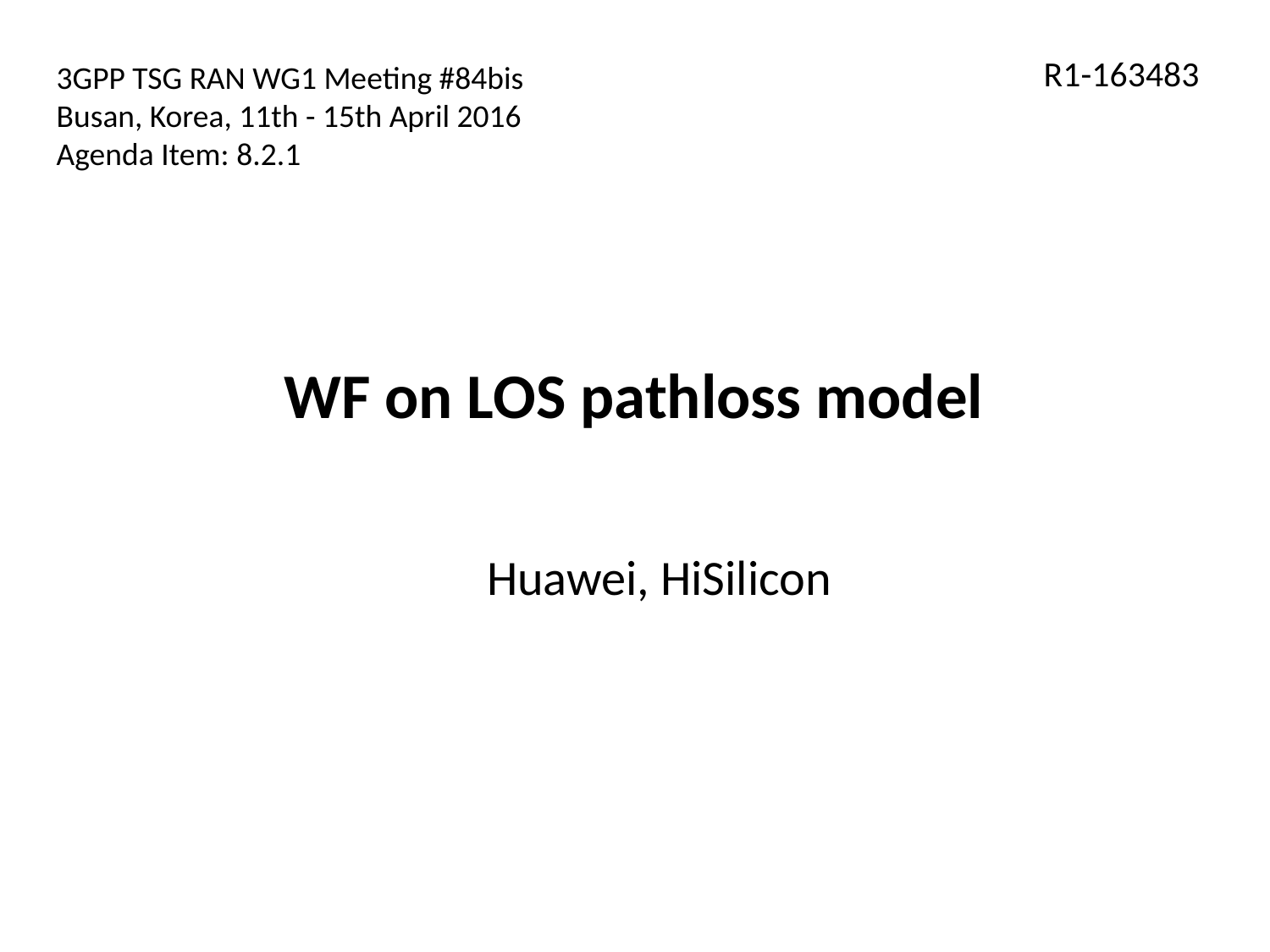

R1-163483
3GPP TSG RAN WG1 Meeting #84bis
Busan, Korea, 11th - 15th April 2016
Agenda Item: 8.2.1
# WF on LOS pathloss model
Huawei, HiSilicon